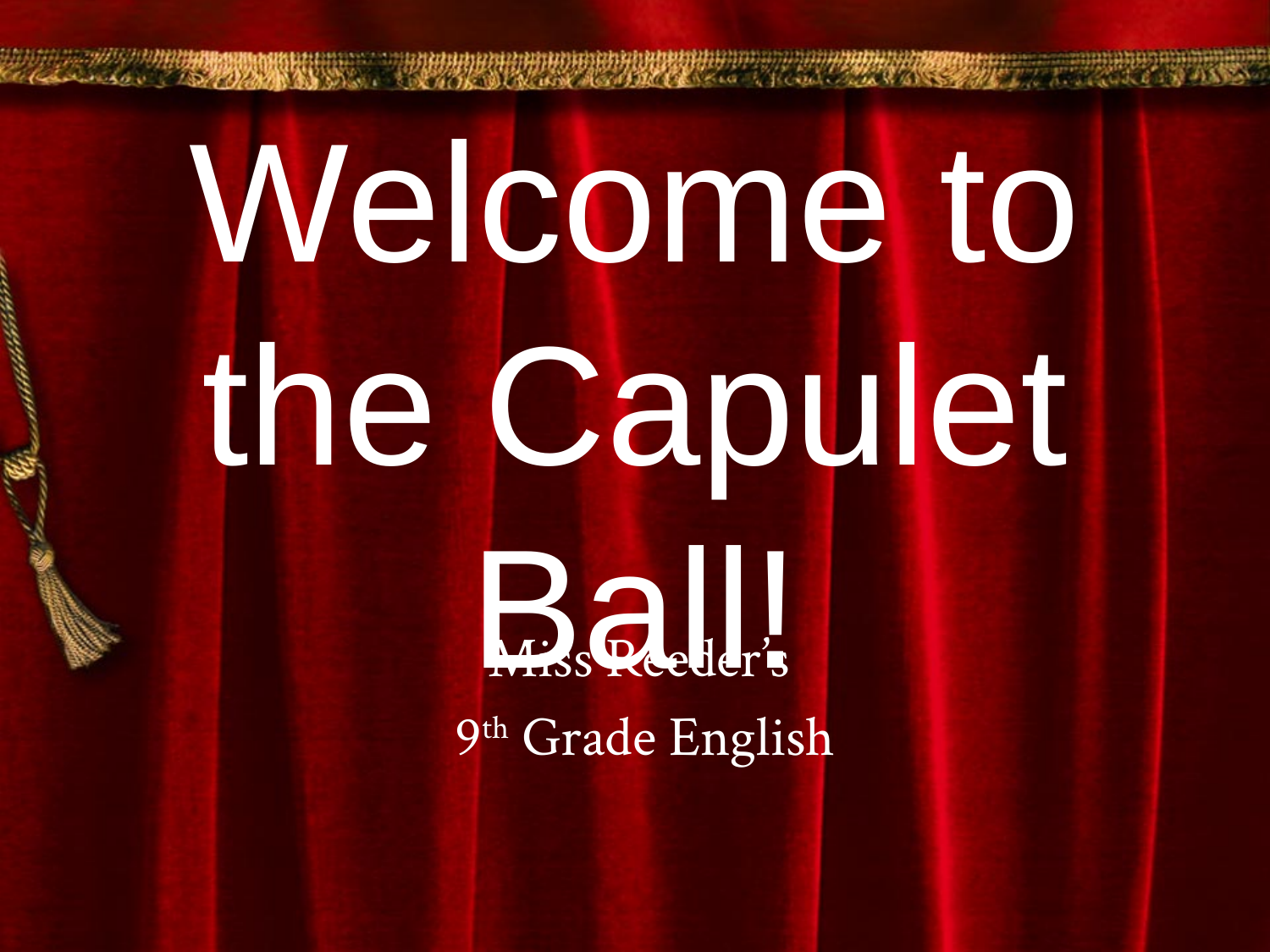

# Welcome to the Capulet Ball!
Miss Reeder’s
9th Grade English